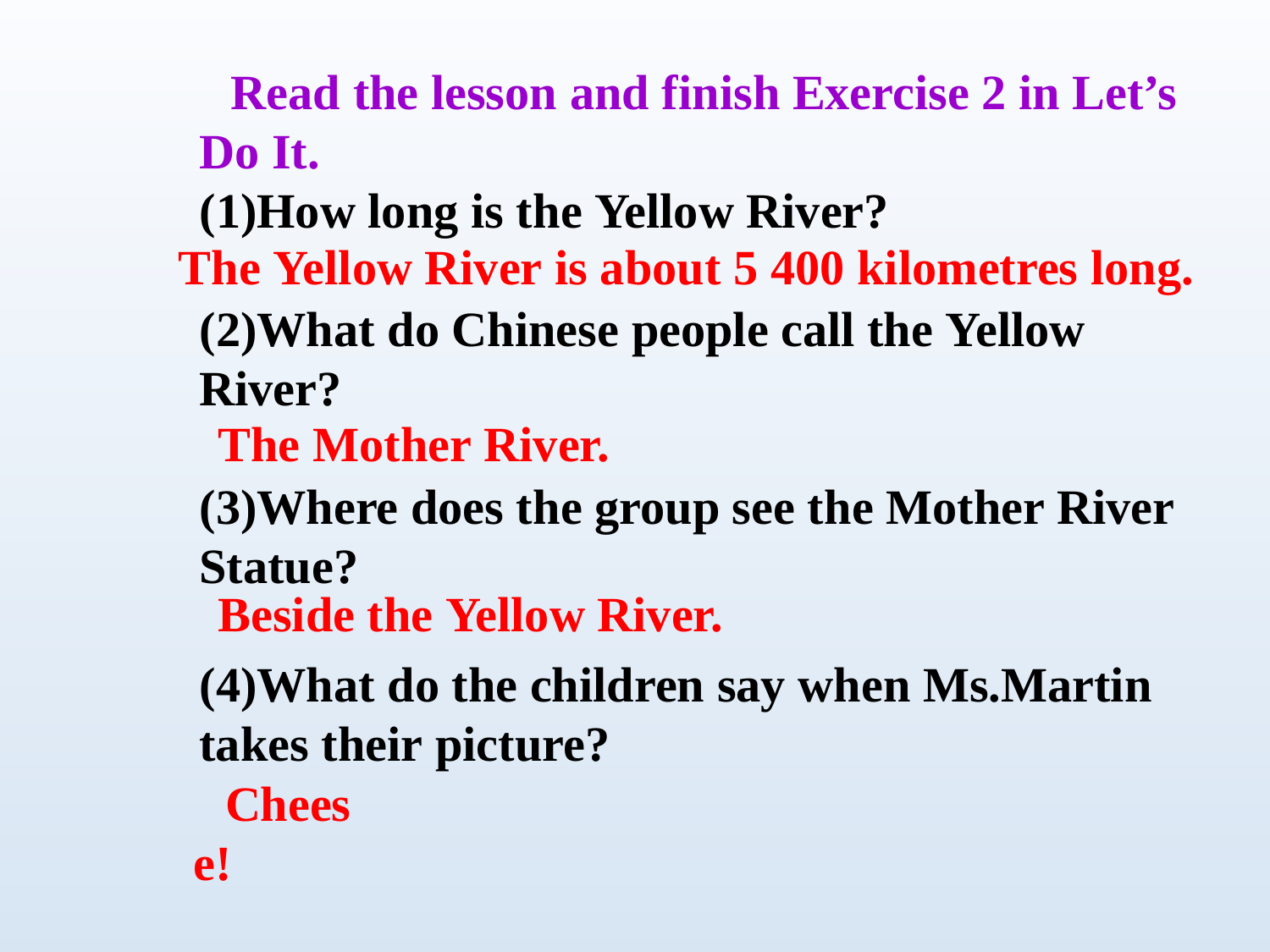

Read the lesson and finish Exercise 2 in Let’s Do It.
(1)How long is the Yellow River?

(2)What do Chinese people call the Yellow River?

(3)Where does the group see the Mother River Statue?

(4)What do the children say when Ms.Martin takes their picture?

The Yellow River is about 5 400 kilometres long.
The Mother River.
Beside the Yellow River.
Cheese!